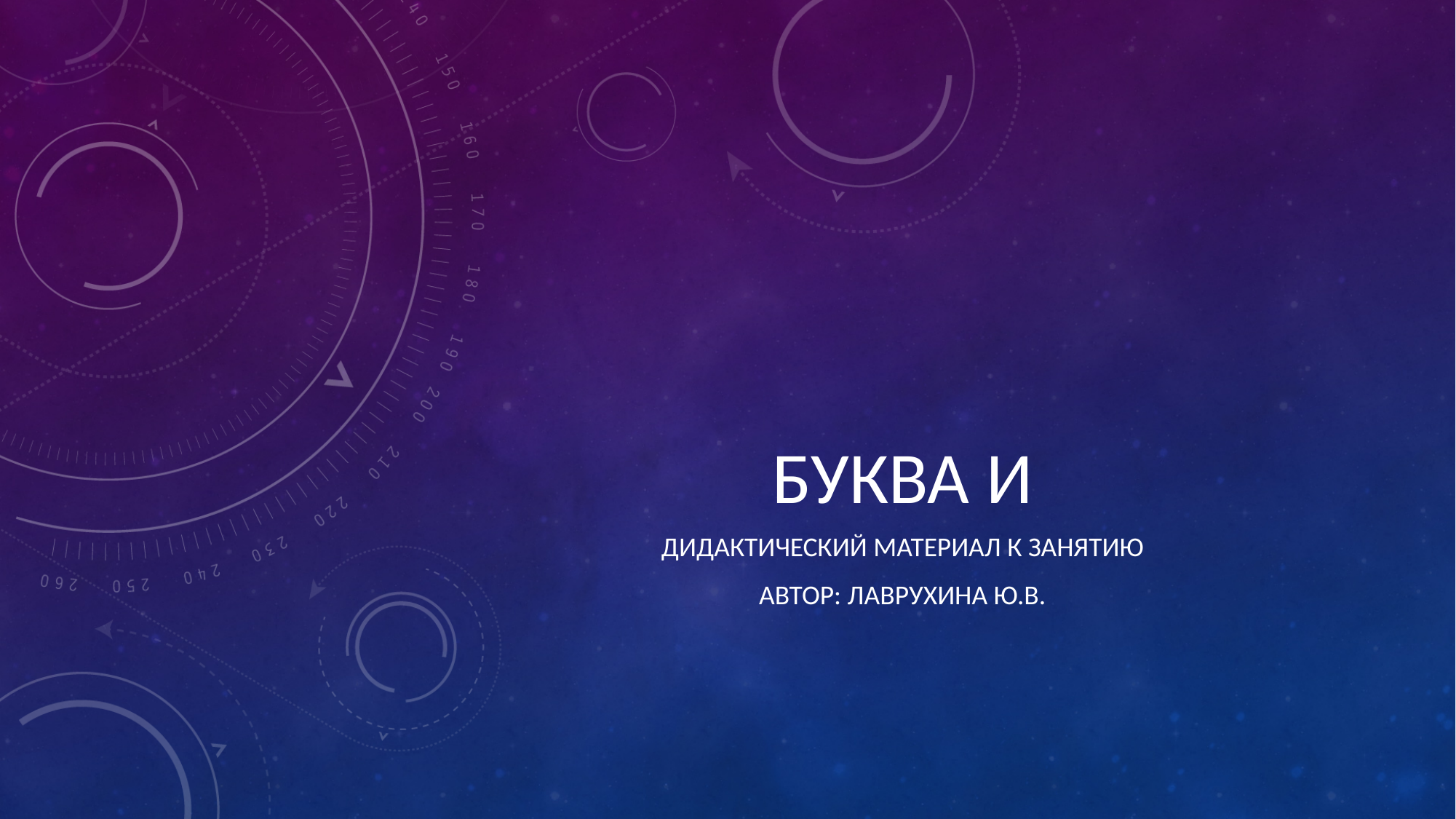

# Буква и
Дидактический материал к занятию
Автор: Лаврухина Ю.В.